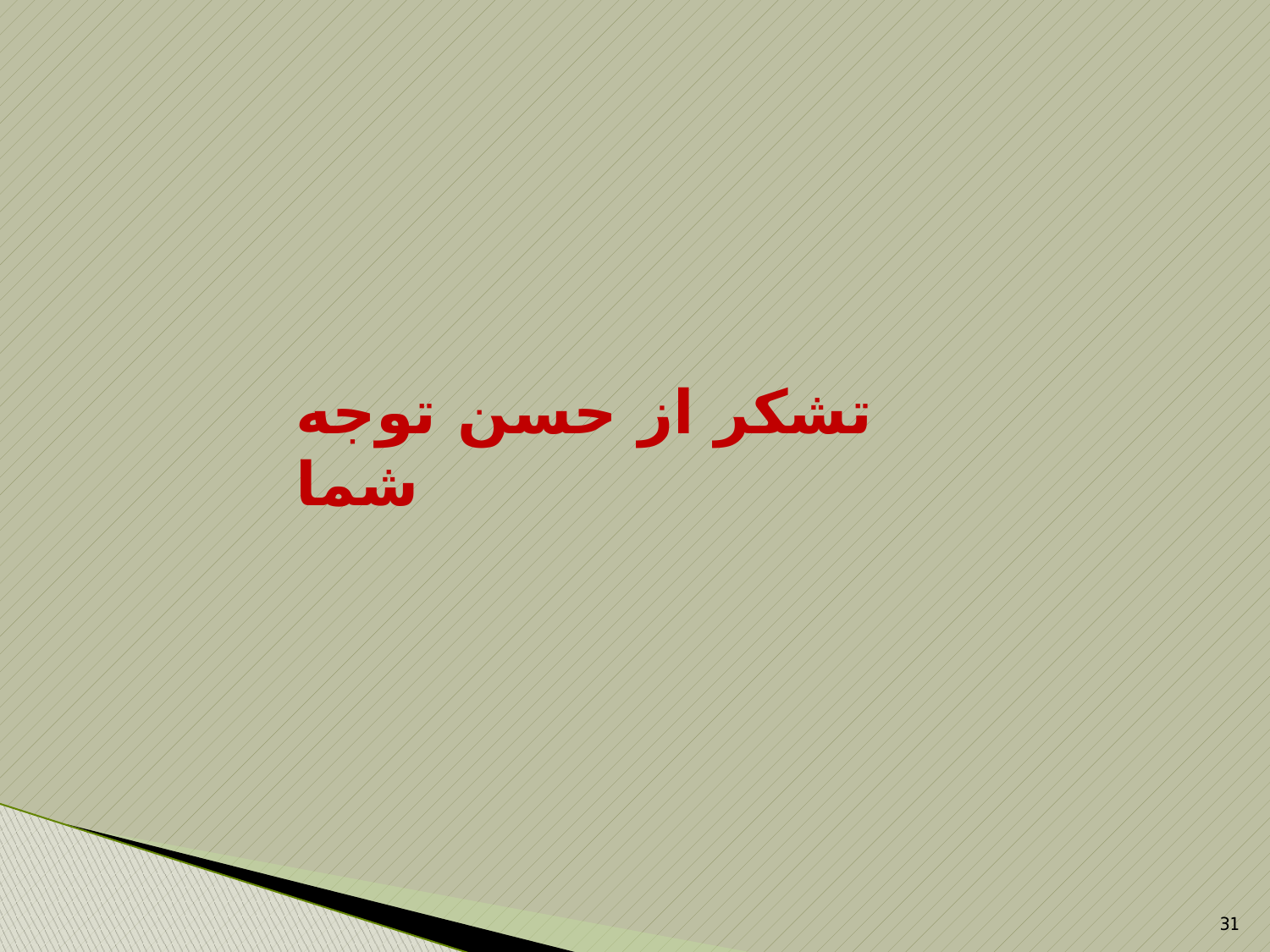

# تشکر از حسن توجه شما
31